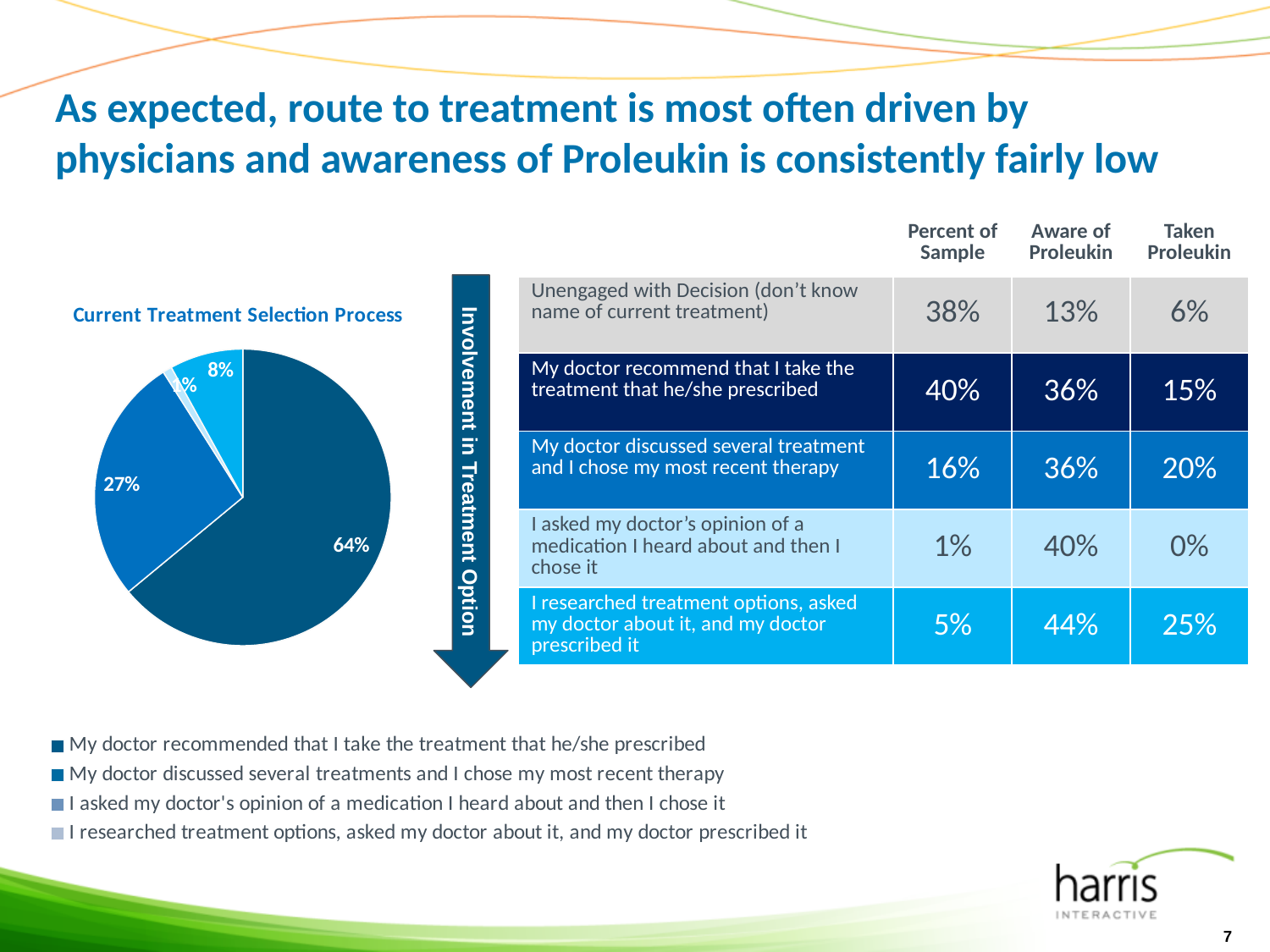

# As expected, route to treatment is most often driven by physicians and awareness of Proleukin is consistently fairly low
|  | Percent of Sample | Aware of Proleukin | Taken Proleukin |
| --- | --- | --- | --- |
| Unengaged with Decision (don’t know name of current treatment) | 38% | 13% | 6% |
| My doctor recommend that I take the treatment that he/she prescribed | 40% | 36% | 15% |
| My doctor discussed several treatment and I chose my most recent therapy | 16% | 36% | 20% |
| I asked my doctor’s opinion of a medication I heard about and then I chose it | 1% | 40% | 0% |
| I researched treatment options, asked my doctor about it, and my doctor prescribed it | 5% | 44% | 25% |
Involvement in Treatment Option

### Chart: Current Treatment Selection Process

| Category | Melanoma |
|---|---|
| My doctor recommended that I take the treatment that he/she prescribed | 0.6400000000000005 |
| My doctor discussed several treatments and I chose my most recent therapy | 0.27 |
| I asked my doctor's opinion of a medication I heard about and then I chose it | 0.010000000000000005 |
| I researched treatment options, asked my doctor about it, and my doctor prescribed it | 0.08000000000000004 |

### Chart

| Category | Melanoma |
|---|---|
| My doctor recommended that I take the treatment that he/she prescribed | None |
| My doctor discussed several treatments and I chose my most recent therapy | None |
| I asked my doctor's opinion of a medication I heard about and then I chose it | None |
| I researched treatment options, asked my doctor about it, and my doctor prescribed it | None |
7